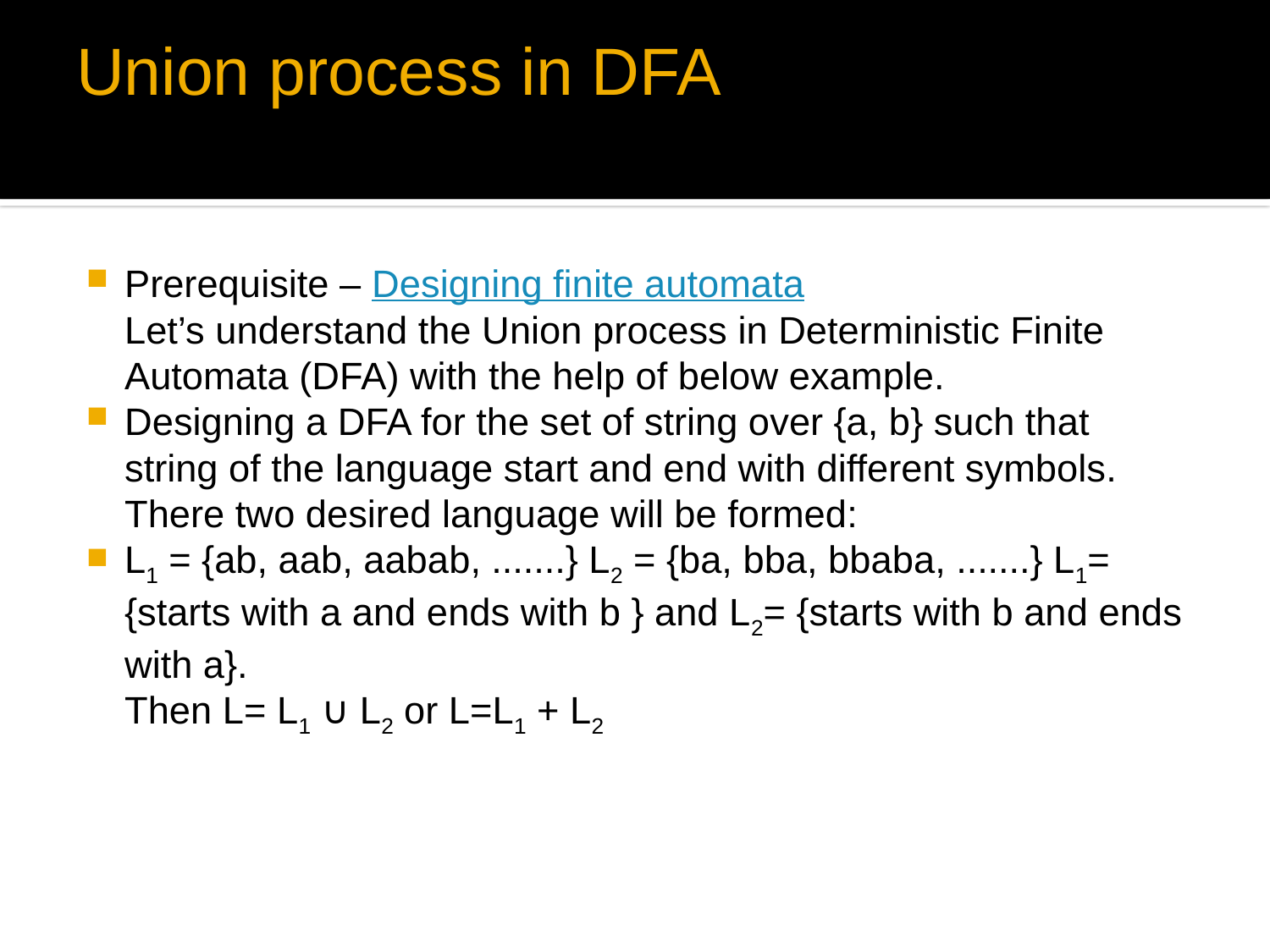

# Union process in DFA
Prerequisite – Designing finite automata
Let’s understand the Union process in Deterministic Finite Automata (DFA) with the help of below example.
Designing a DFA for the set of string over {a, b} such that string of the language start and end with different symbols. There two desired language will be formed:
L1 = {ab, aab, aabab, .......} L2 = {ba, bba, bbaba, .......} L1= {starts with a and ends with b } and L2= {starts with b and ends with a}.
Then L= L1 ∪ L2 or L=L1 + L2